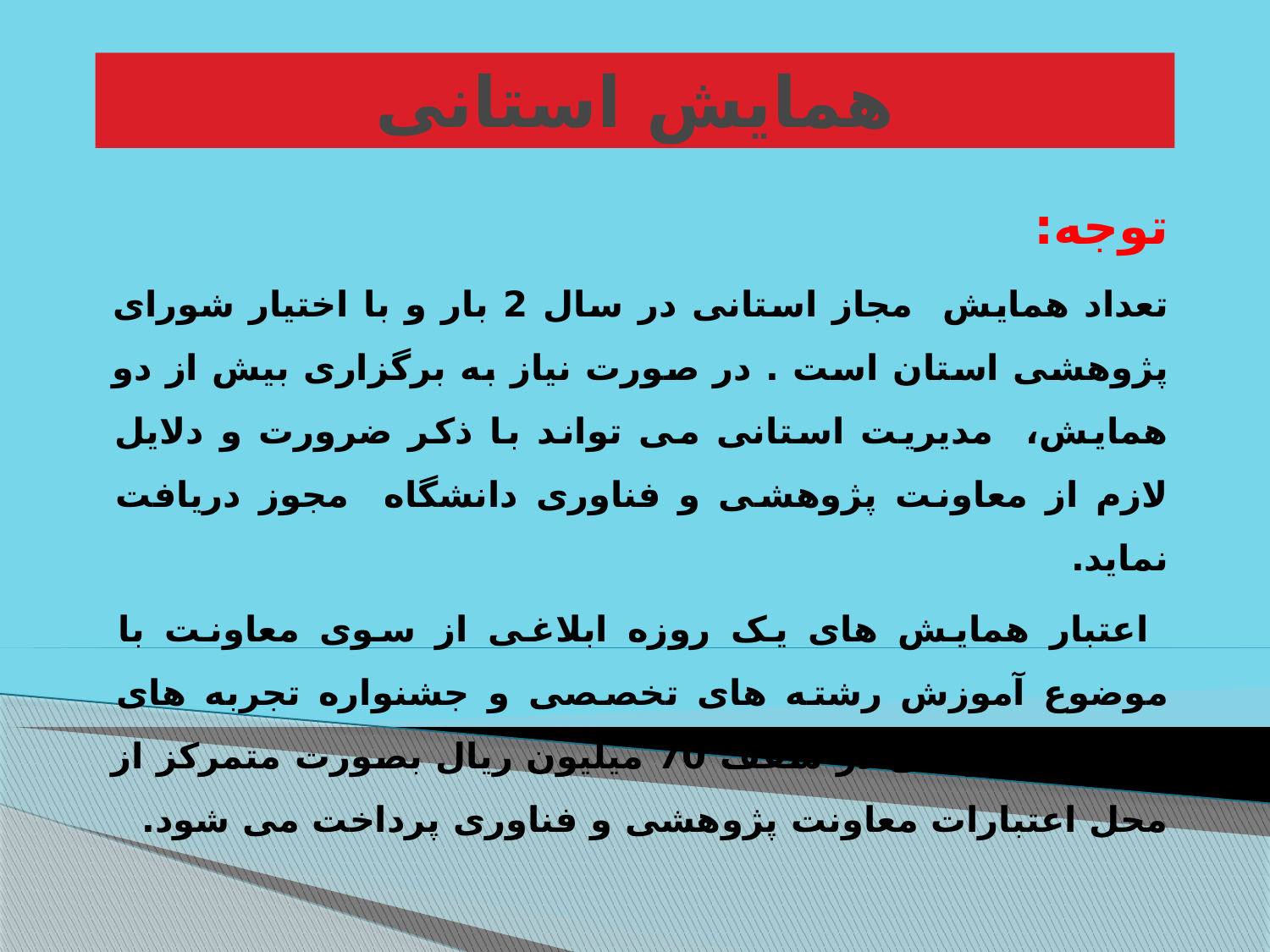

# همایش استانی
توجه:
تعداد همایش  مجاز استانی در سال 2 بار و با اختیار شورای پژوهشی استان است . در صورت نیاز به برگزاری ‏بیش از دو همایش،  مدیریت استانی می تواند با ذکر ضرورت و دلایل لازم از معاونت پژوهشی و فناوری دانشگاه  مجوز دریافت نماید.
 اعتبار همایش های یک روزه ابلاغی از سوی معاونت با موضوع آموزش رشته های تخصصی و جشنواره تجربه های آموزشی–تربیتی در سقف 70 میلیون ریال بصورت متمرکز از محل اعتبارات معاونت پژوهشی و فناوری پرداخت می شود.